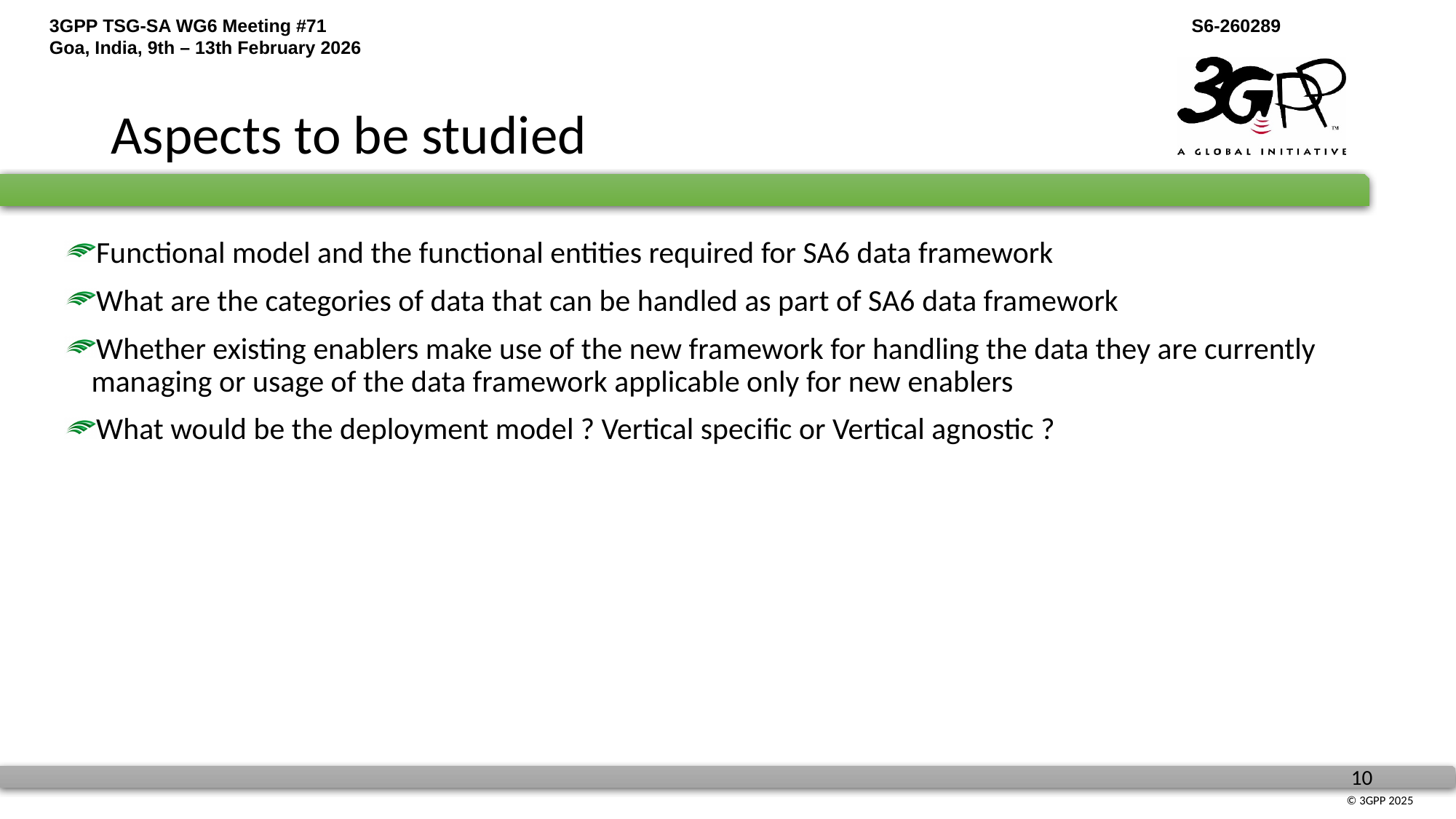

Aspects to be studied
Functional model and the functional entities required for SA6 data framework
What are the categories of data that can be handled as part of SA6 data framework
Whether existing enablers make use of the new framework for handling the data they are currently managing or usage of the data framework applicable only for new enablers
What would be the deployment model ? Vertical specific or Vertical agnostic ?